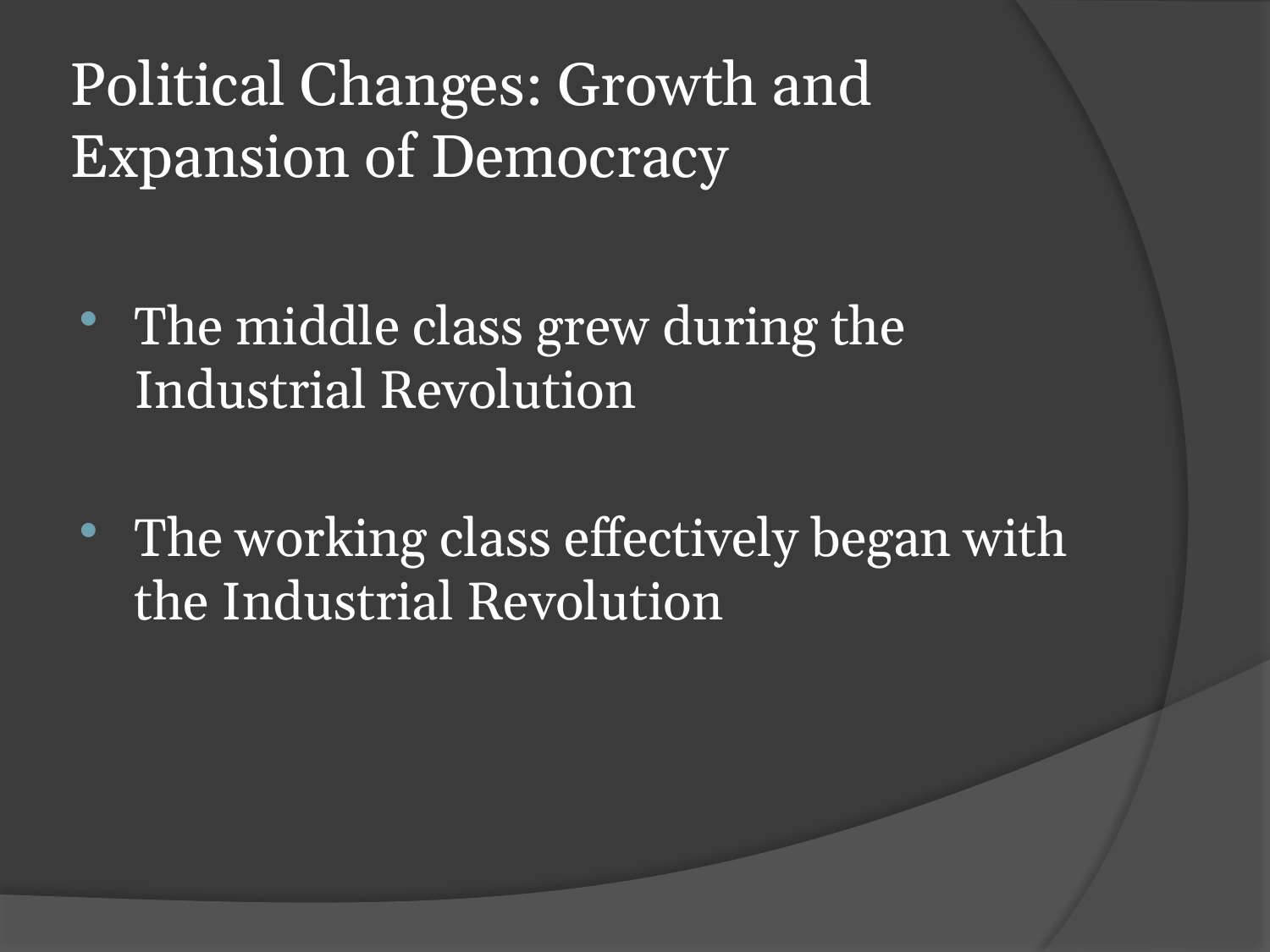

# Political Changes: Growth and Expansion of Democracy
The middle class grew during the Industrial Revolution

The working class effectively began with the Industrial Revolution